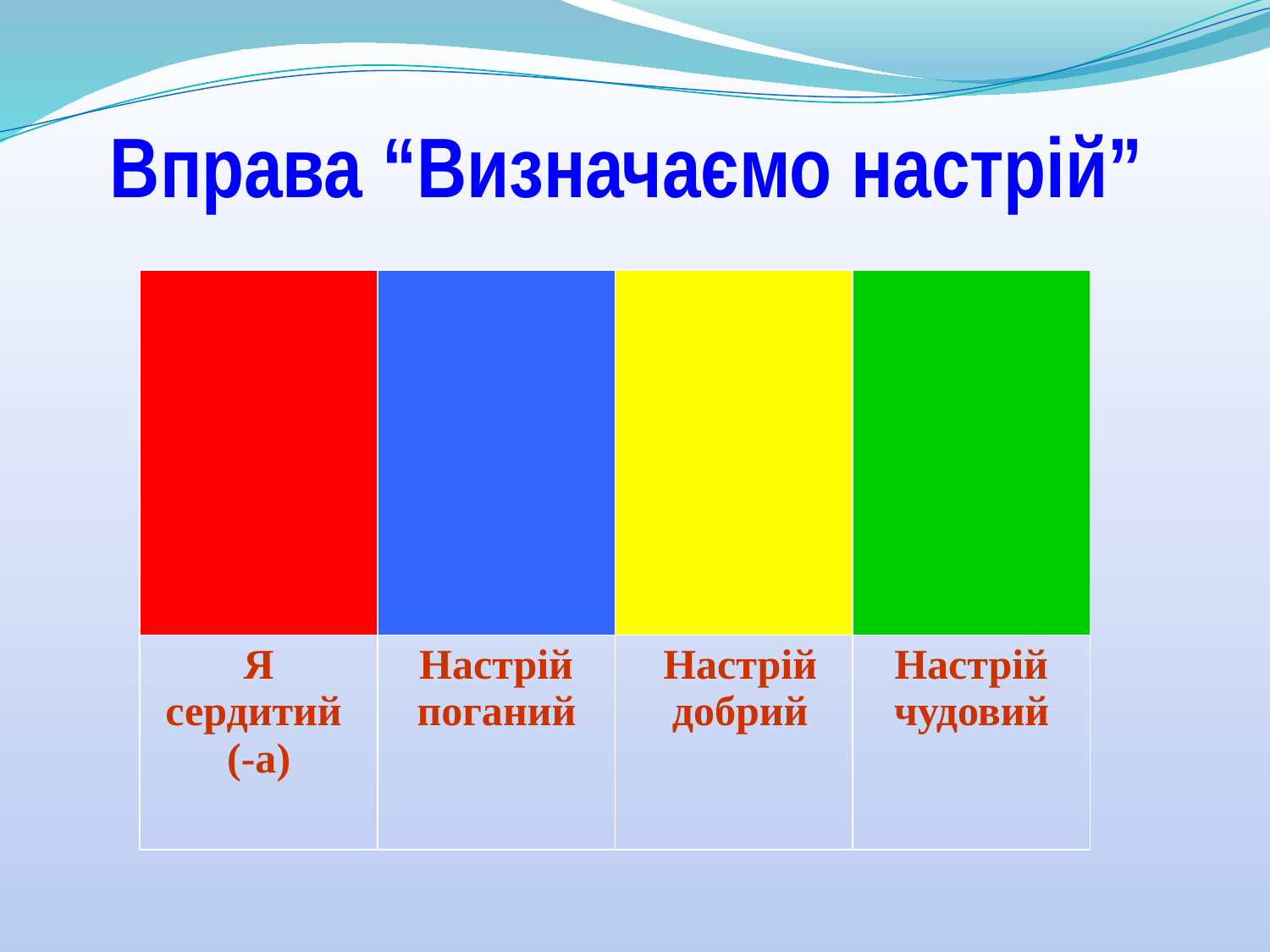

Вправа “Визначаємо настрій”
|  |  |  |  |
| --- | --- | --- | --- |
| Я сердитий (-а) | Настрій поганий | Настрій добрий | Настрій чудовий |